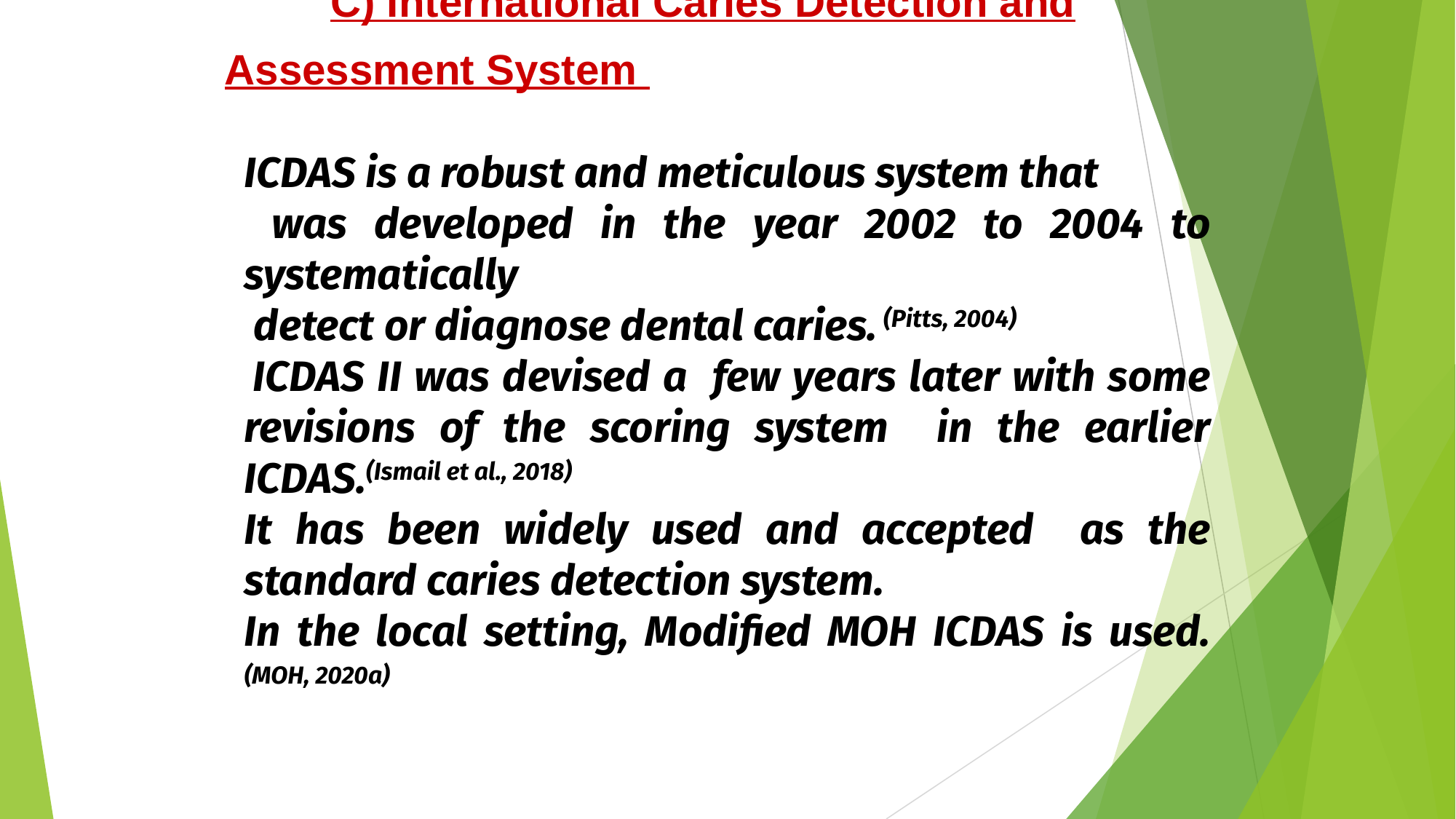

# C) International Caries Detection and Assessment System
ICDAS is a robust and meticulous system that
 was developed in the year 2002 to 2004 to systematically
 detect or diagnose dental caries. (Pitts, 2004)
 ICDAS II was devised a  few years later with some revisions of the scoring system  in the earlier ICDAS.(Ismail et al., 2018)
It has been widely used and accepted  as the standard caries detection system.
In the local setting, Modified MOH ICDAS is used.(MOH, 2020a)